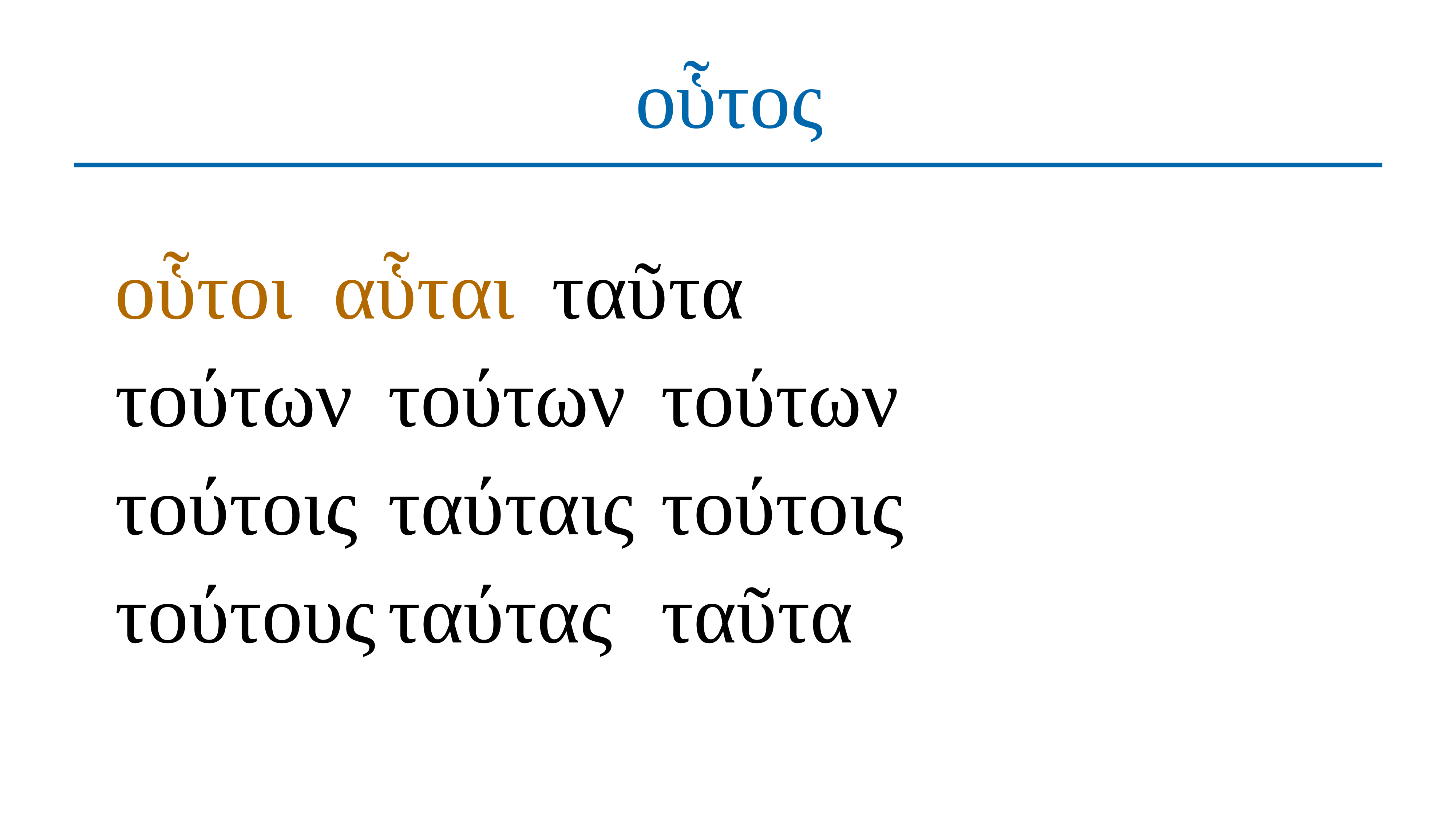

# οὗτος
οὗτοι	αὗται	ταῦτα
τούτων	τούτων	τούτων
τούτοις	ταύταις	τούτοις
τούτους	ταύτας	ταῦτα